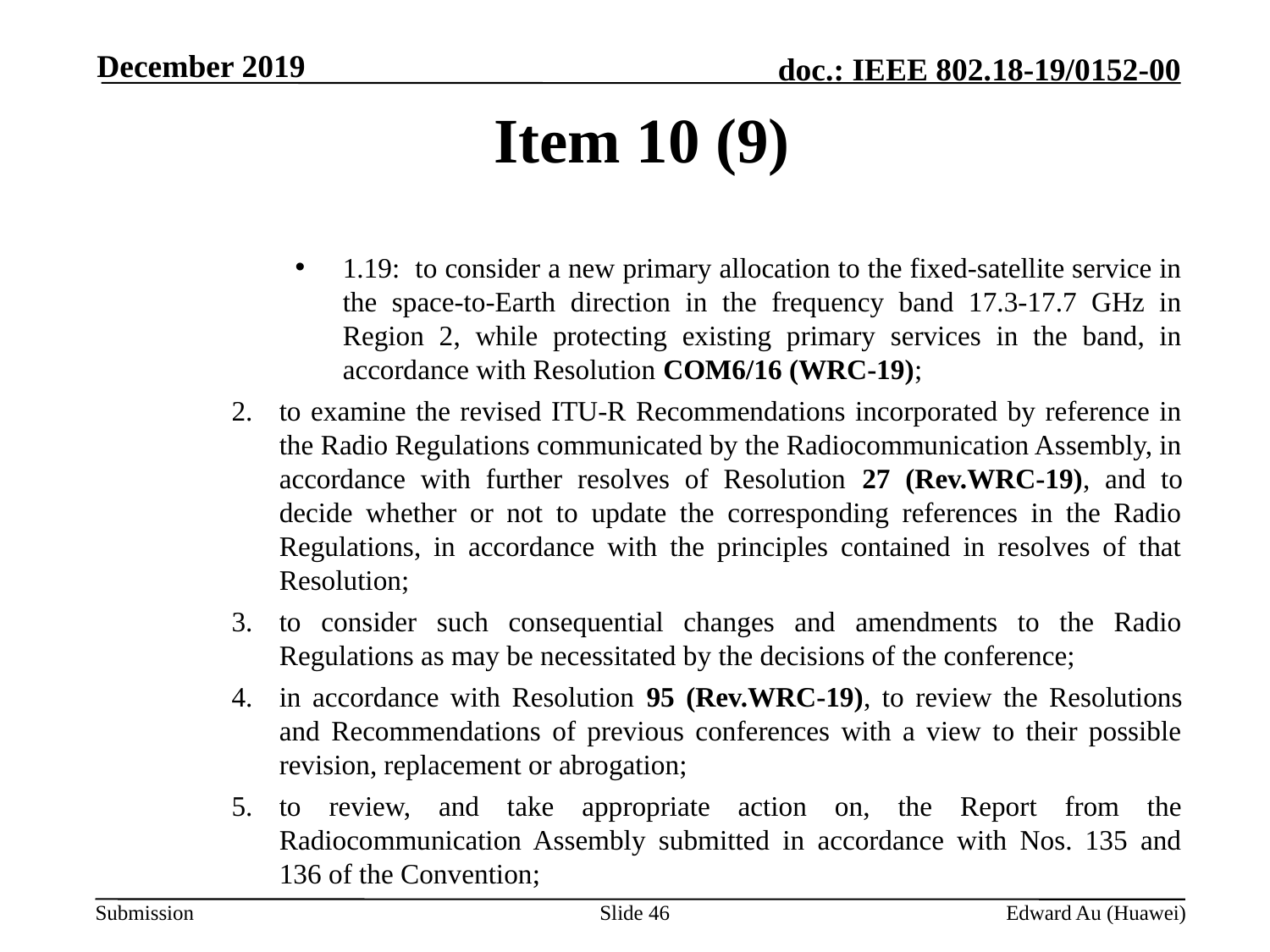

December 2019
# Item 10 (9)
1.19:  to consider a new primary allocation to the fixed-satellite service in the space-to-Earth direction in the frequency band 17.3-17.7 GHz in Region 2, while protecting existing primary services in the band, in accordance with Resolution COM6/16 (WRC-19);
to examine the revised ITU-R Recommendations incorporated by reference in the Radio Regulations communicated by the Radiocommunication Assembly, in accordance with further resolves of Resolution 27 (Rev.WRC-19), and to decide whether or not to update the corresponding references in the Radio Regulations, in accordance with the principles contained in resolves of that Resolution;
to consider such consequential changes and amendments to the Radio Regulations as may be necessitated by the decisions of the conference;
in accordance with Resolution 95 (Rev.WRC-19), to review the Resolutions and Recommendations of previous conferences with a view to their possible revision, replacement or abrogation;
to review, and take appropriate action on, the Report from the Radiocommunication Assembly submitted in accordance with Nos. 135 and 136 of the Convention;
Slide 46
Edward Au (Huawei)